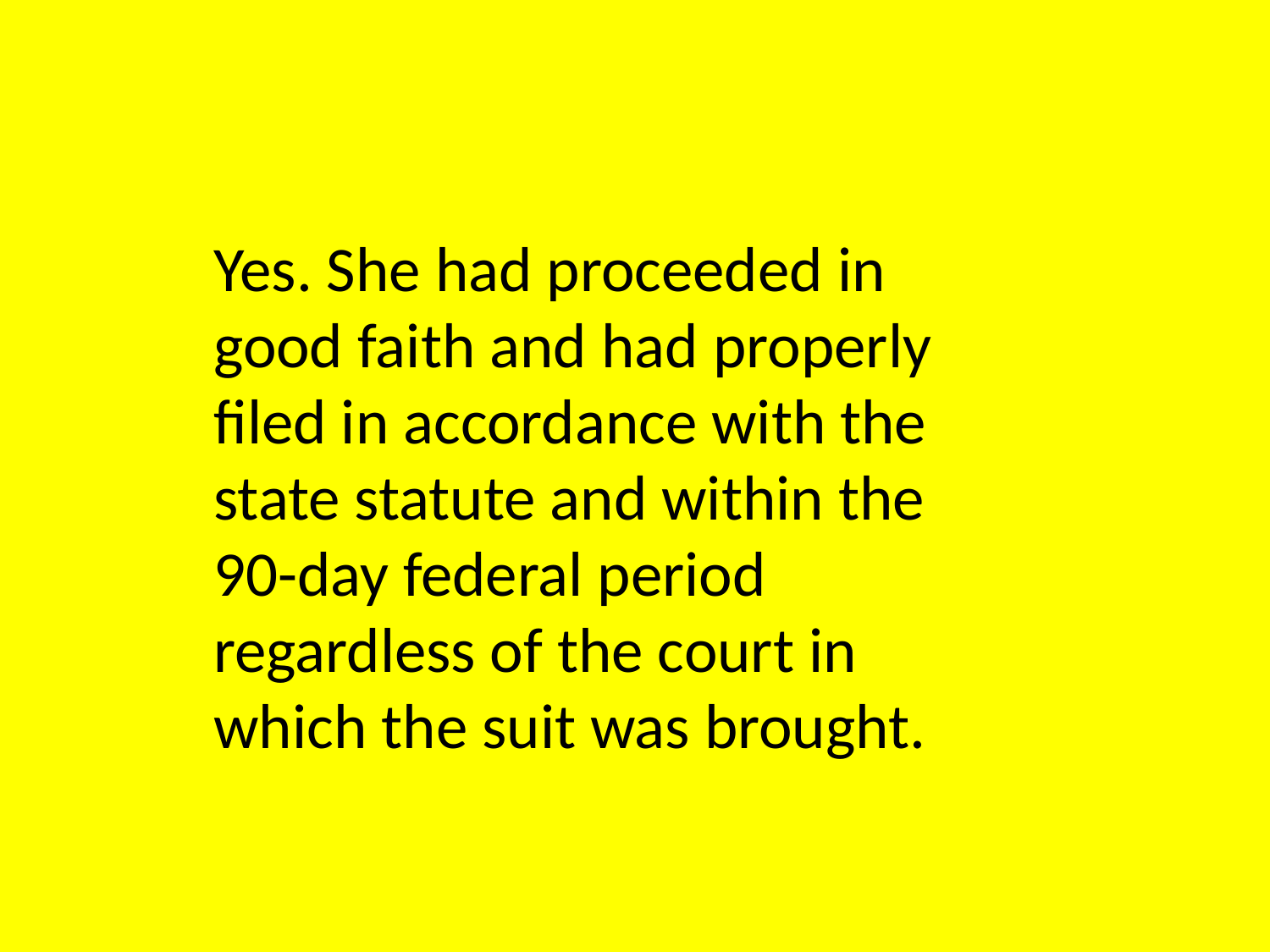

Yes. She had proceeded in good faith and had properly filed in accordance with the state statute and within the 90-day federal period regardless of the court in which the suit was brought.